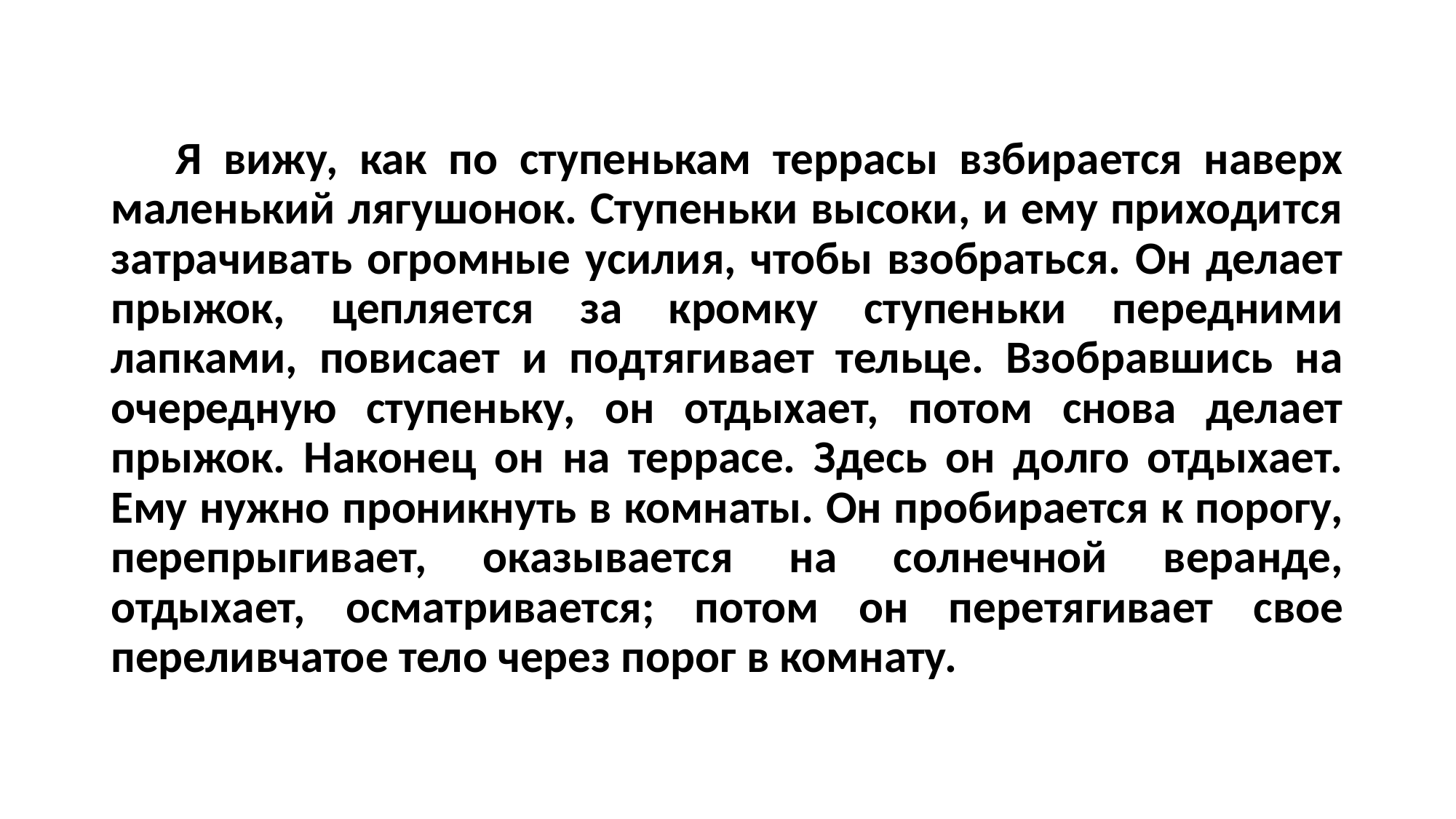

#
   Я вижу, как по ступенькам террасы взбирается наверх маленький лягушонок. Ступеньки высоки, и ему приходится затрачивать огромные усилия, чтобы взобраться. Он делает прыжок, цепляется за кромку ступеньки передними лапками, повисает и подтягивает тельце. Взобравшись на очередную ступеньку, он отдыхает, потом снова делает прыжок. Наконец он на террасе. Здесь он долго отдыхает. Ему нужно проникнуть в комнаты. Он пробирается к порогу, перепрыгивает, оказывается на солнечной веранде, отдыхает, осматривается; потом он перетягивает свое переливчатое тело через порог в комнату.